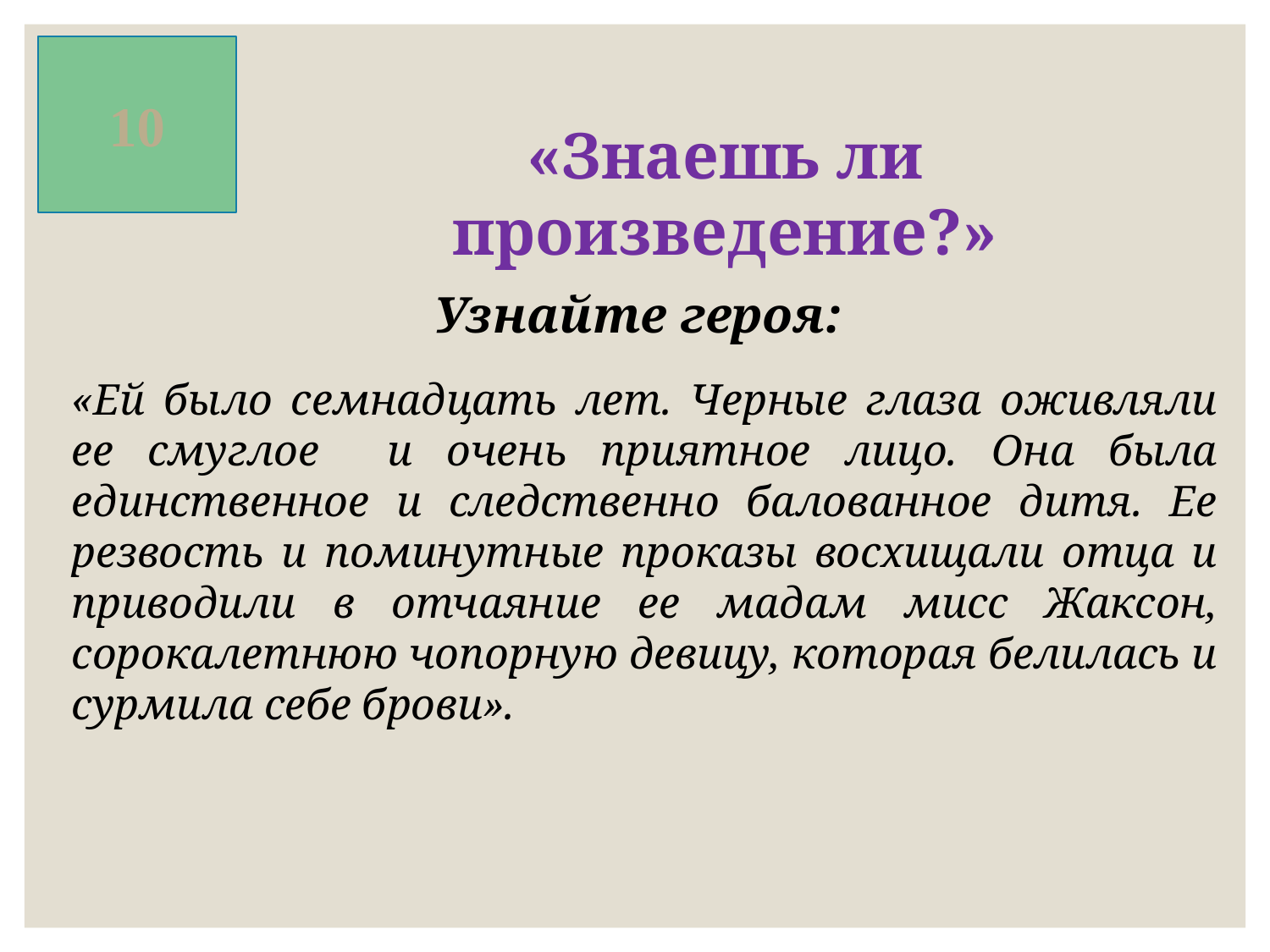

10
«Знаешь ли произведение?»

Узнайте героя:

«Ей было семнадцать лет. Черные глаза оживляли ее смуглое  и очень приятное лицо. Она была единственное и следственно балованное дитя. Ее резвость и поминутные проказы восхищали отца и приводили в отчаяние ее мадам мисс Жаксон, сорокалетнюю чопорную девицу, которая белилась и сурмила себе брови».